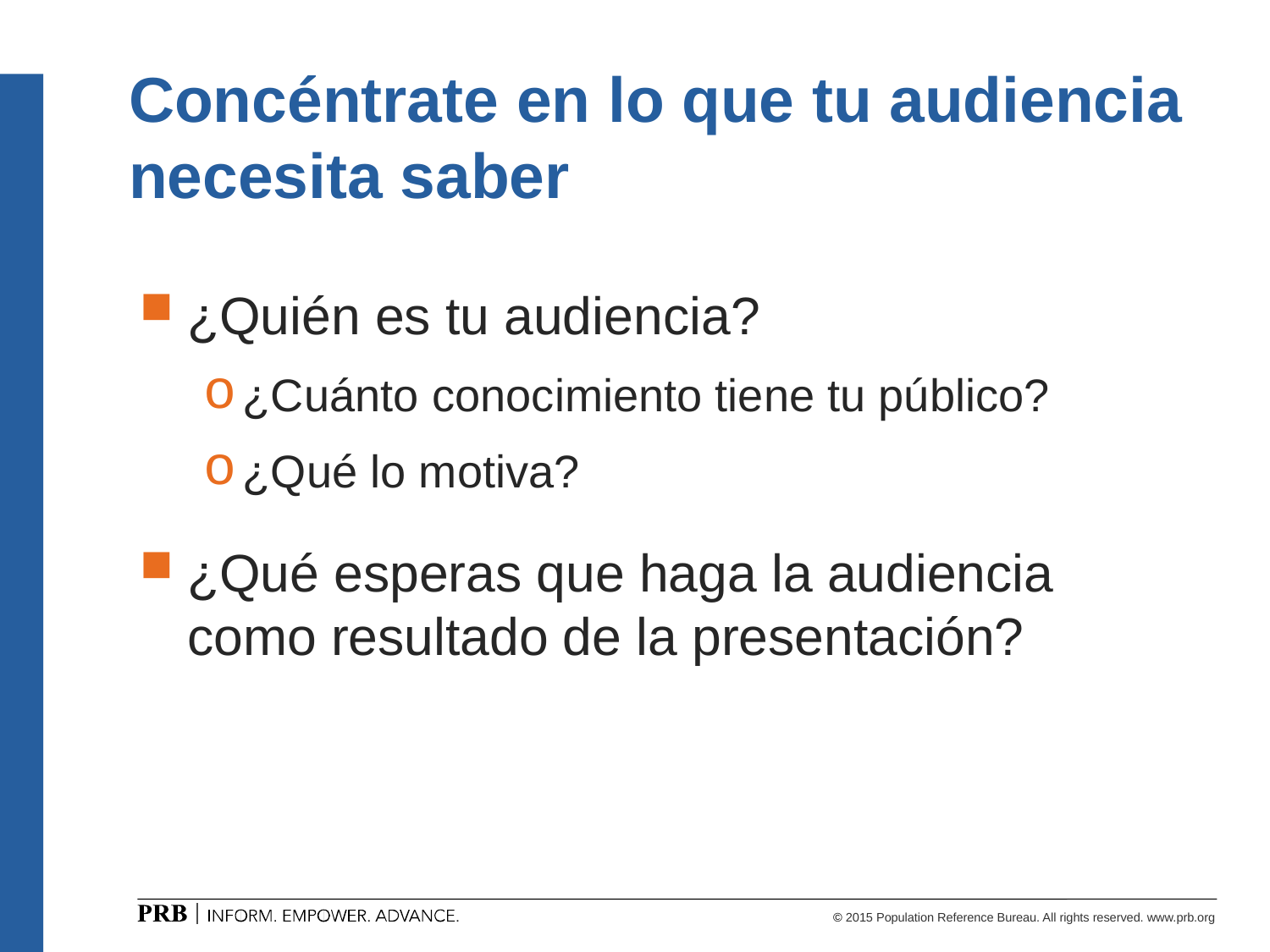

# Concéntrate en lo que tu audiencia necesita saber
¿Quién es tu audiencia?
¿Cuánto conocimiento tiene tu público?
¿Qué lo motiva?
¿Qué esperas que haga la audiencia como resultado de la presentación?